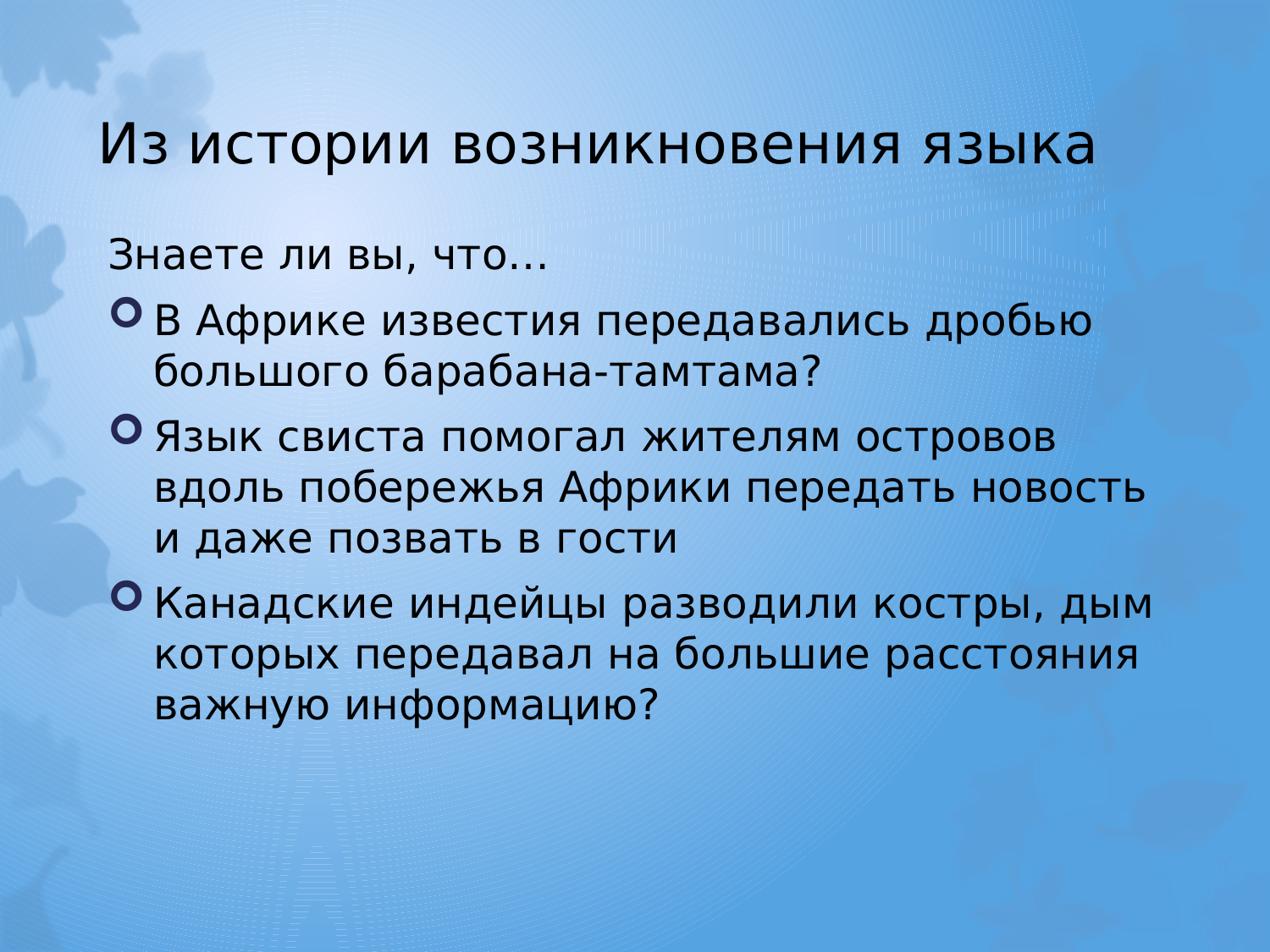

# Из истории возникновения языка
Знаете ли вы, что…
В Африке известия передавались дробью большого барабана-тамтама?
Язык свиста помогал жителям островов вдоль побережья Африки передать новость и даже позвать в гости
Канадские индейцы разводили костры, дым которых передавал на большие расстояния важную информацию?